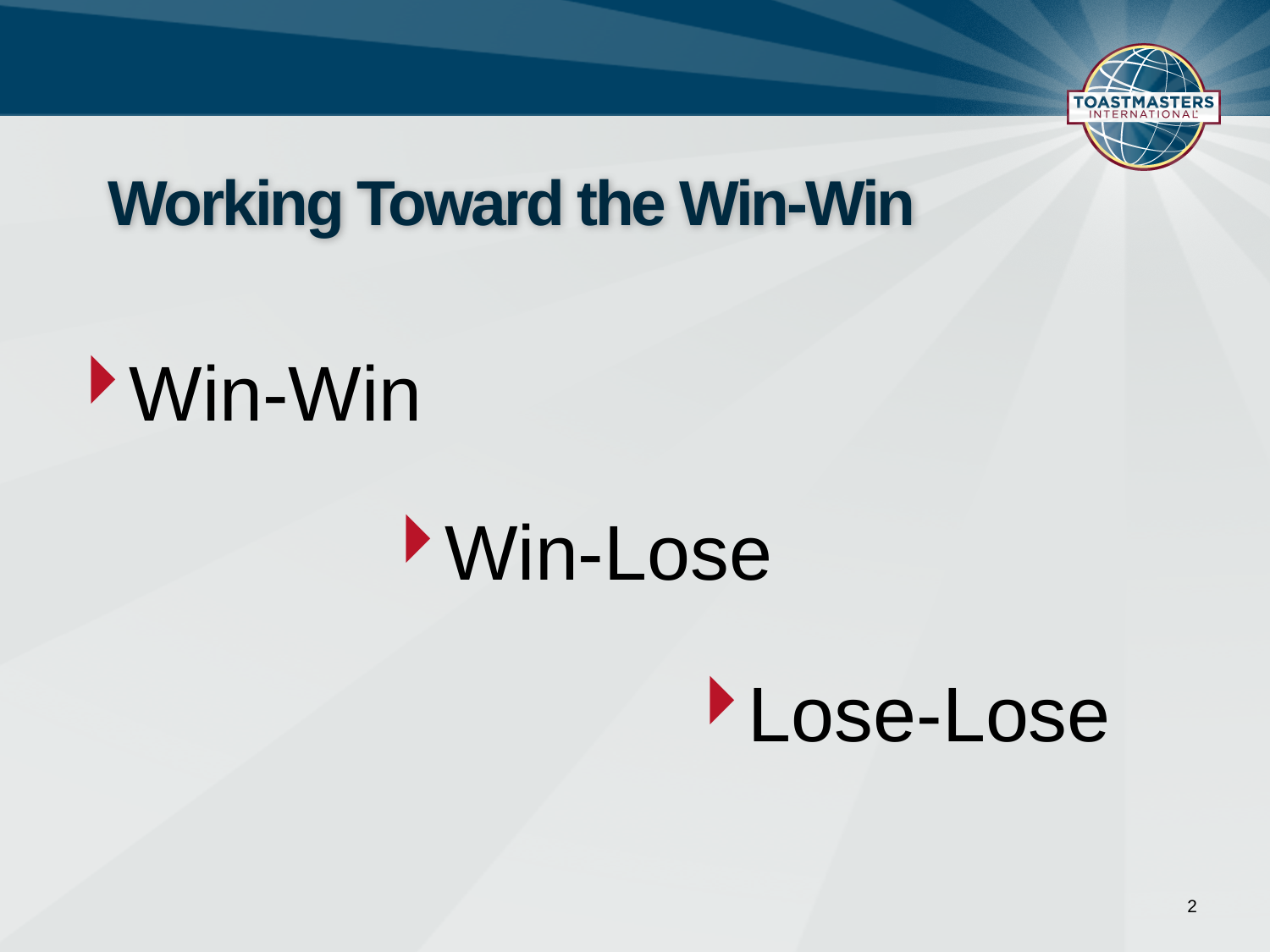

# Working Toward the Win-Win
Win-Win
Win-Lose
Lose-Lose
2